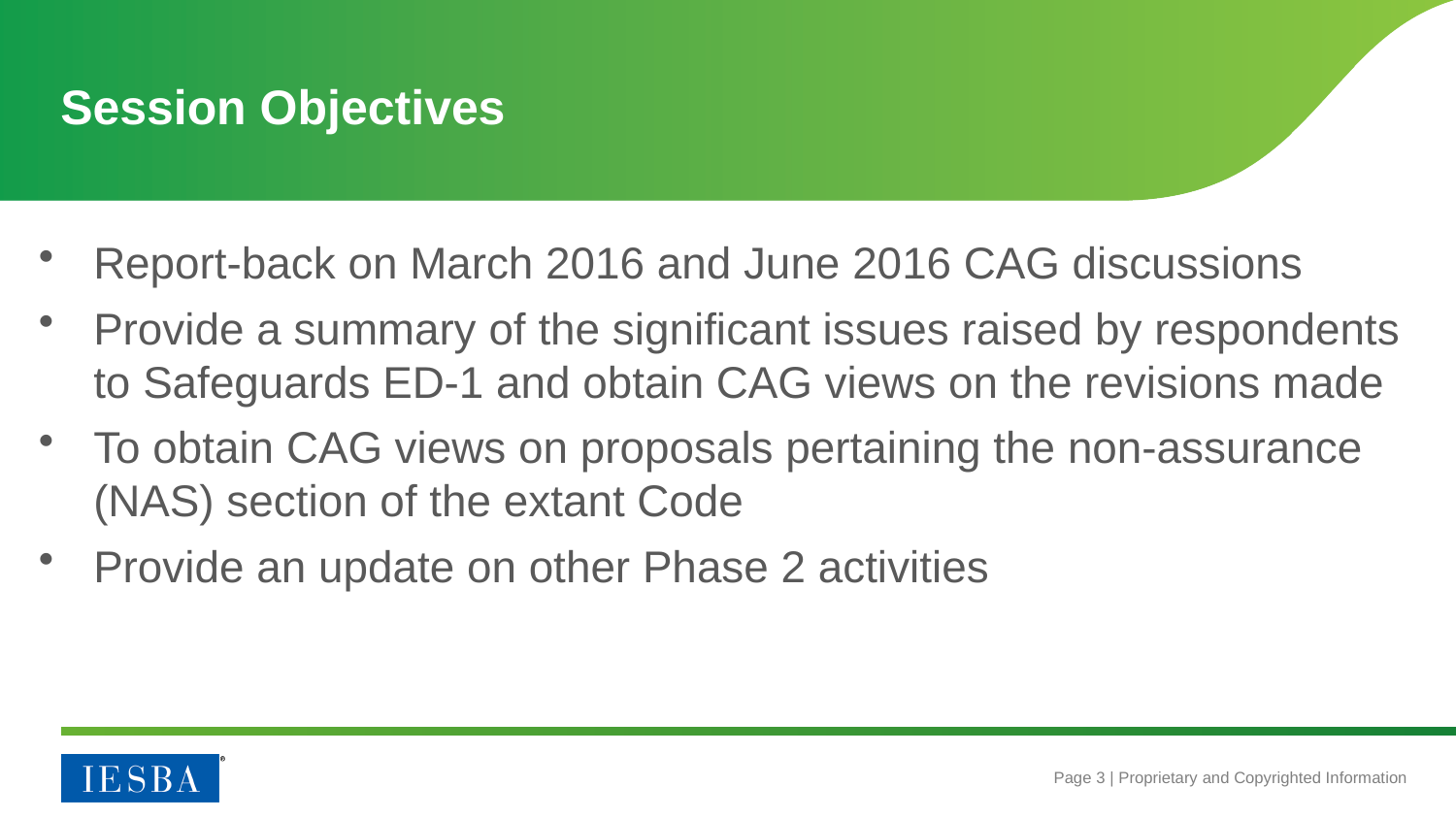

# Session Objectives
Report-back on March 2016 and June 2016 CAG discussions
Provide a summary of the significant issues raised by respondents to Safeguards ED-1 and obtain CAG views on the revisions made
To obtain CAG views on proposals pertaining the non-assurance (NAS) section of the extant Code
Provide an update on other Phase 2 activities